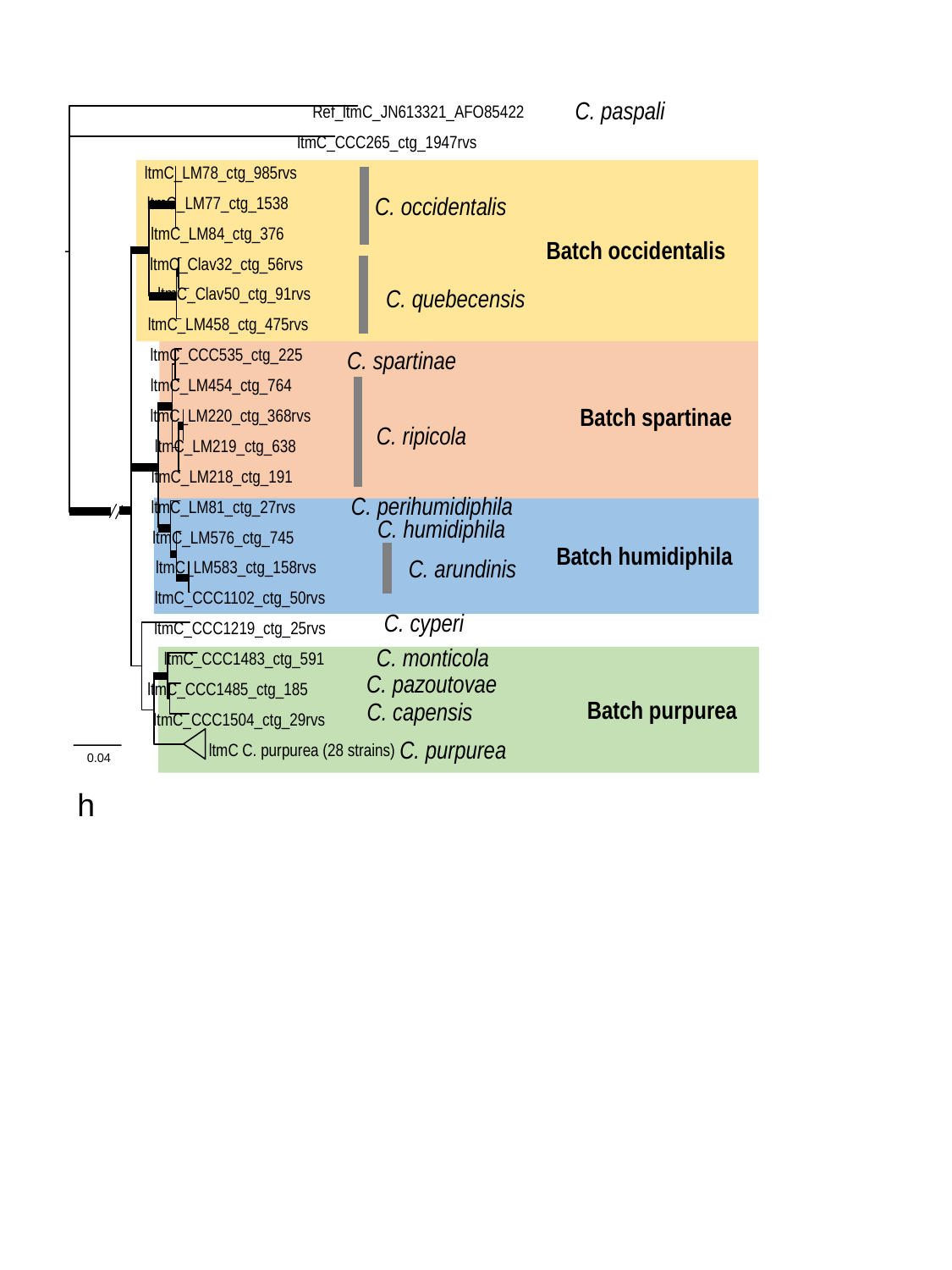

C. paspali
Ref_ltmC_JN613321_AFO85422

ltmC_CCC265_ctg_1947rvs

ltmC_LM78_ctg_985rvs

ltmC_LM77_ctg_1538

ltmC_LM84_ctg_376

ltmC_Clav32_ctg_56rvs

ltmC_Clav50_ctg_91rvs

ltmC_LM458_ctg_475rvs
ltmC_CCC535_ctg_225

ltmC_LM454_ctg_764
ltmC_LM220_ctg_368rvs

ltmC_LM219_ctg_638

ltmC_LM218_ctg_191

ltmC_LM81_ctg_27rvs

ltmC_LM576_ctg_745

ltmC_LM583_ctg_158rvs

ltmC_CCC1102_ctg_50rvs
ltmC_CCC1219_ctg_25rvs

ltmC_CCC1483_ctg_591

ltmC_CCC1485_ctg_185

ltmC_CCC1504_ctg_29rvs

ltmC C. purpurea (28 strains)

0.04

Batch occidentalis

C. occidentalis

C. quebecensis

Batch spartinae
C. spartinae

C. ripicola

C. perihumidiphila

Batch humidiphila

C. humidiphila

C. arundinis

C. cyperi
C. monticola

Batch purpurea
C. pazoutovae

C. capensis
C. purpurea
h